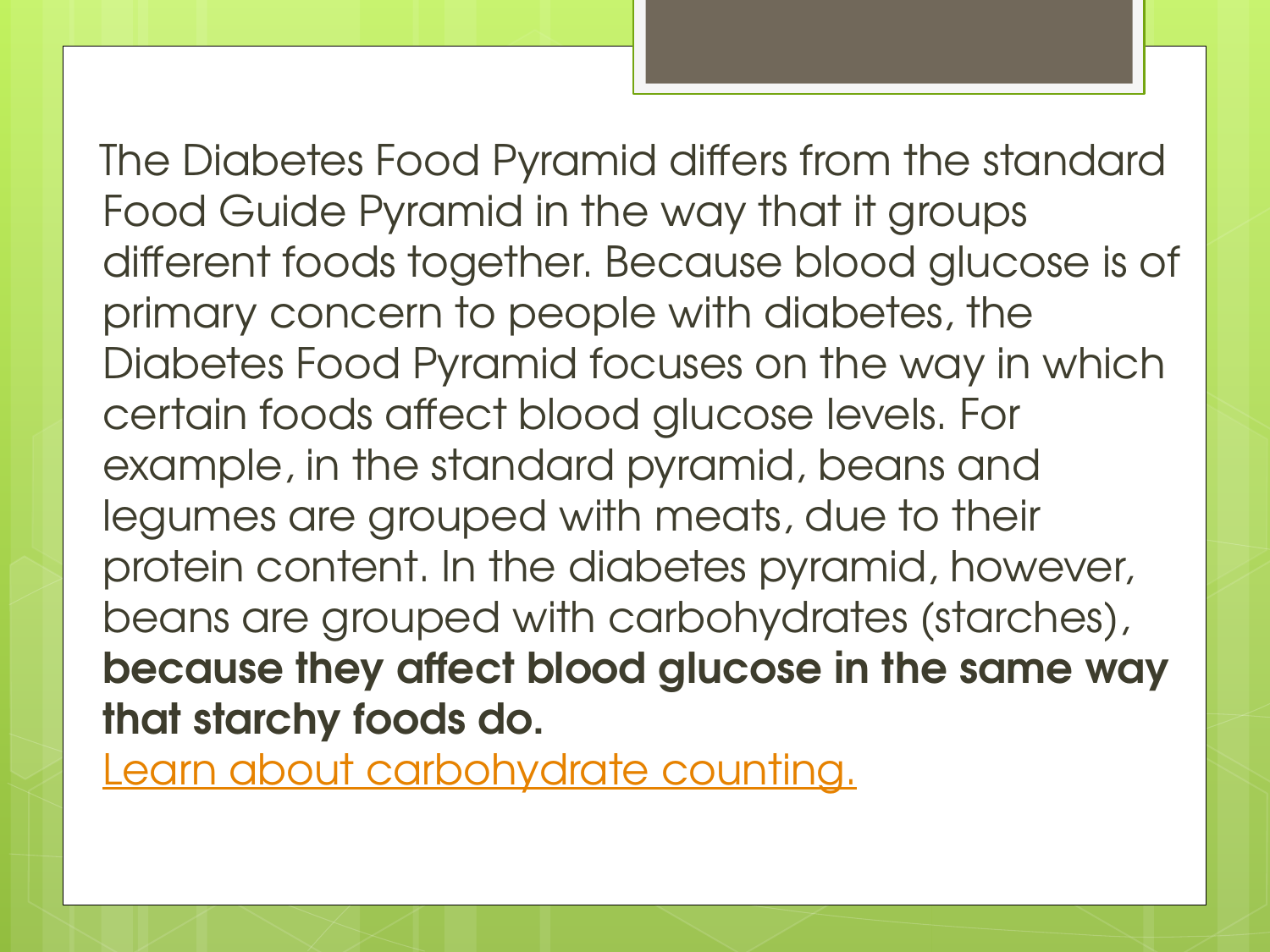

The Diabetes Food Pyramid differs from the standard Food Guide Pyramid in the way that it groups different foods together. Because blood glucose is of primary concern to people with diabetes, the Diabetes Food Pyramid focuses on the way in which certain foods affect blood glucose levels. For example, in the standard pyramid, beans and legumes are grouped with meats, due to their protein content. In the diabetes pyramid, however, beans are grouped with carbohydrates (starches), because they affect blood glucose in the same way that starchy foods do. Learn about carbohydrate counting.